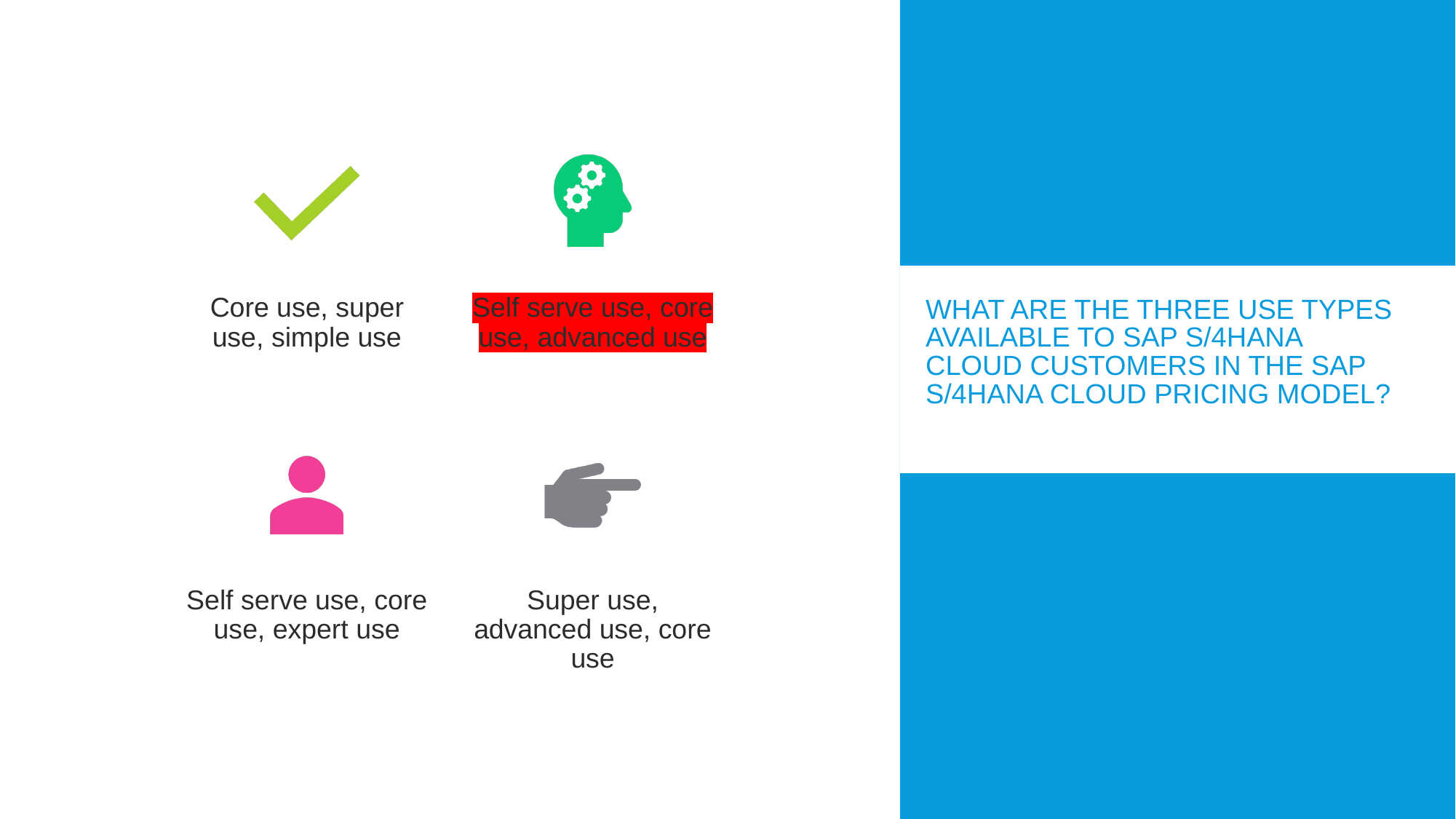

Core use, super use, simple use
Self serve use, core use, advanced use
Self serve use, core use, expert use
Super use, advanced use, core use

# What are the three use types available to SAP S/4HANA Cloud customers in the SAP S/4HANA Cloud pricing model?